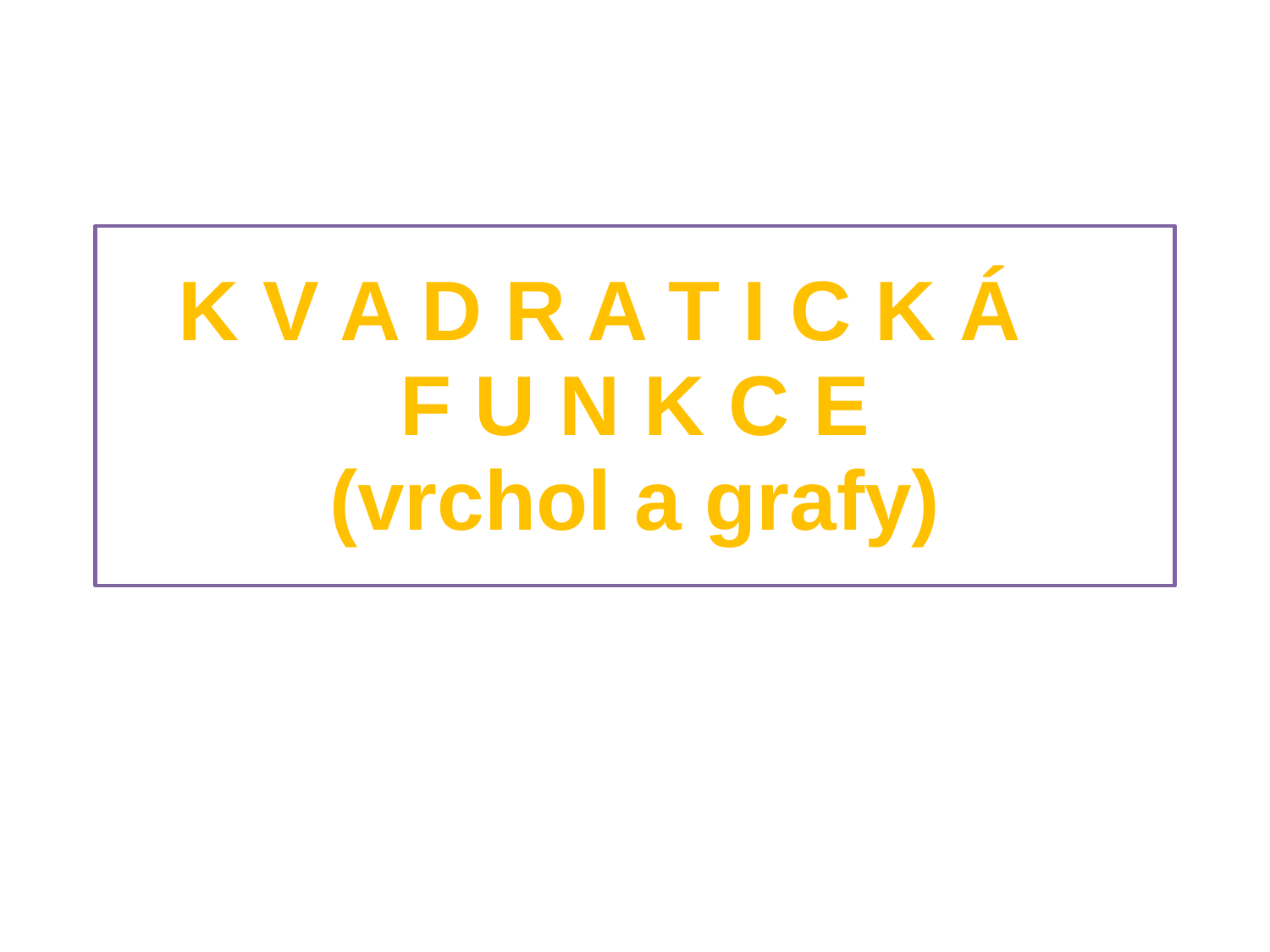

# K V A D R A T I C K Á F U N K C E (vrchol a grafy)